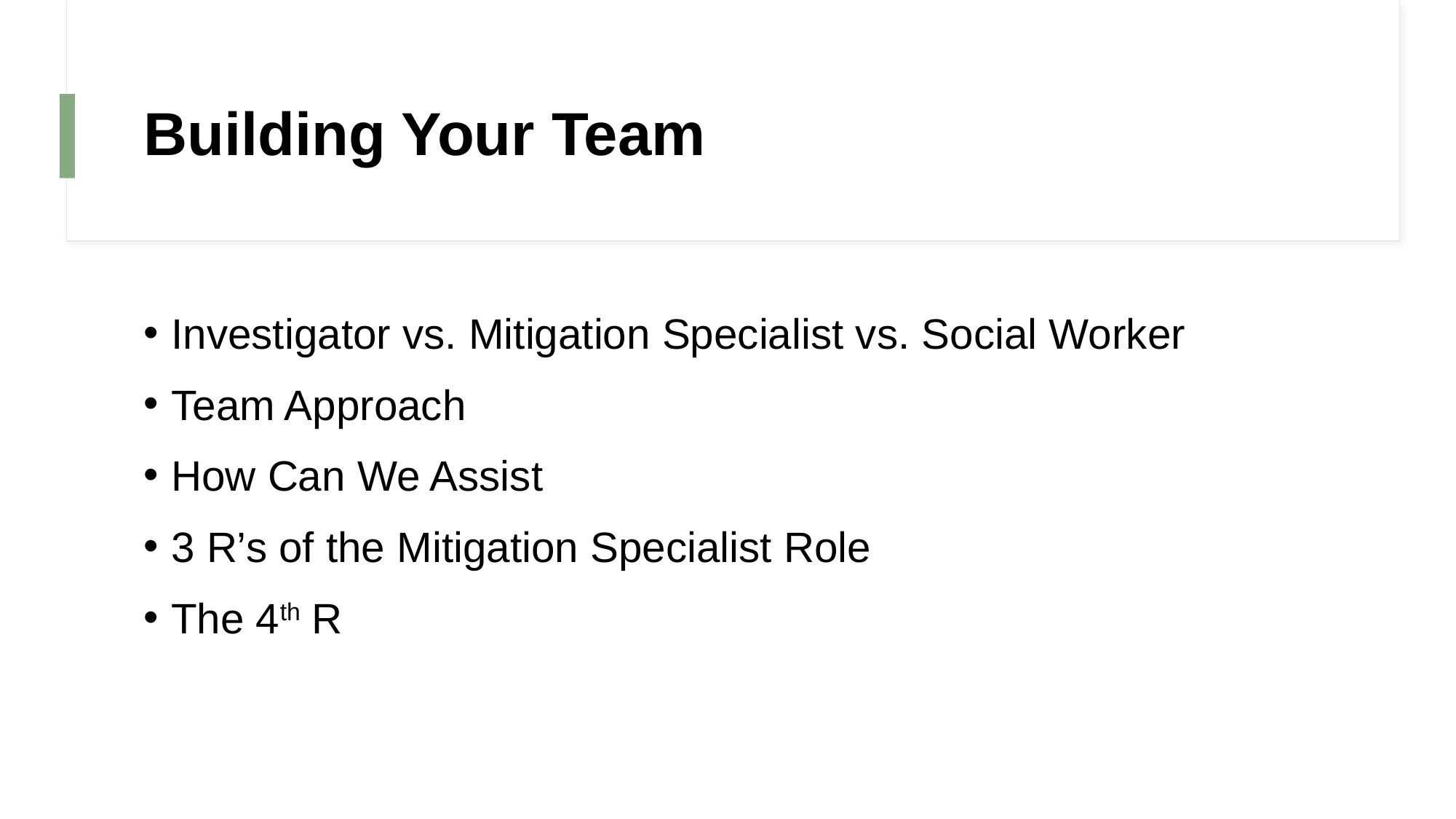

# Building Your Team
Investigator vs. Mitigation Specialist vs. Social Worker
Team Approach
How Can We Assist
3 R’s of the Mitigation Specialist Role
The 4th R